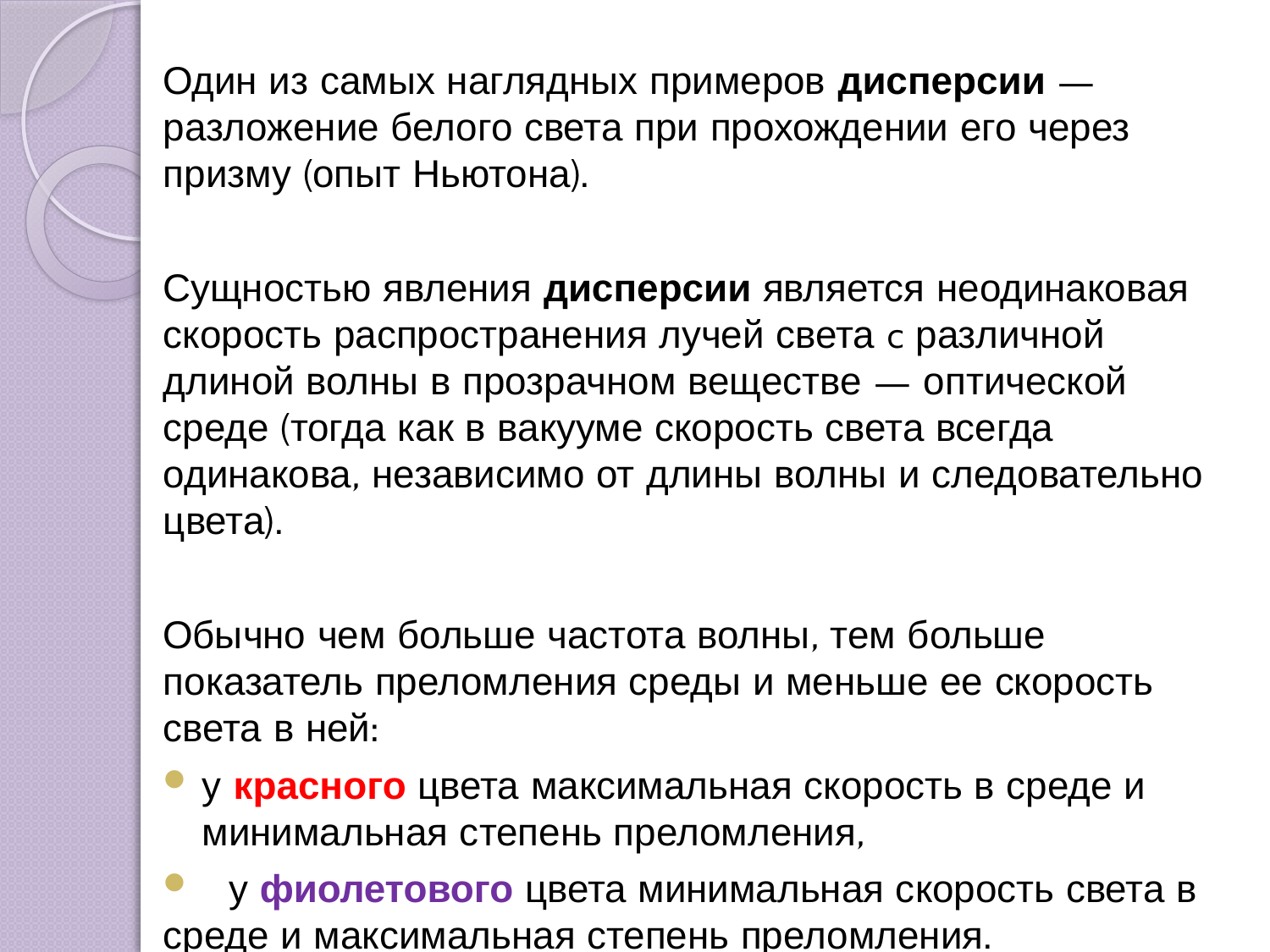

Один из самых наглядных примеров дисперсии — разложение белого света при прохождении его через призму (опыт Ньютона).

Сущностью явления дисперсии является неодинаковая скорость распространения лучей света c различной длиной волны в прозрачном веществе — оптической среде (тогда как в вакууме скорость света всегда одинакова, независимо от длины волны и следовательно цвета).

Обычно чем больше частота волны, тем больше показатель преломления среды и меньше ее скорость света в ней:
у красного цвета максимальная скорость в среде и минимальная степень преломления,
   у фиолетового цвета минимальная скорость света в среде и максимальная степень преломления.